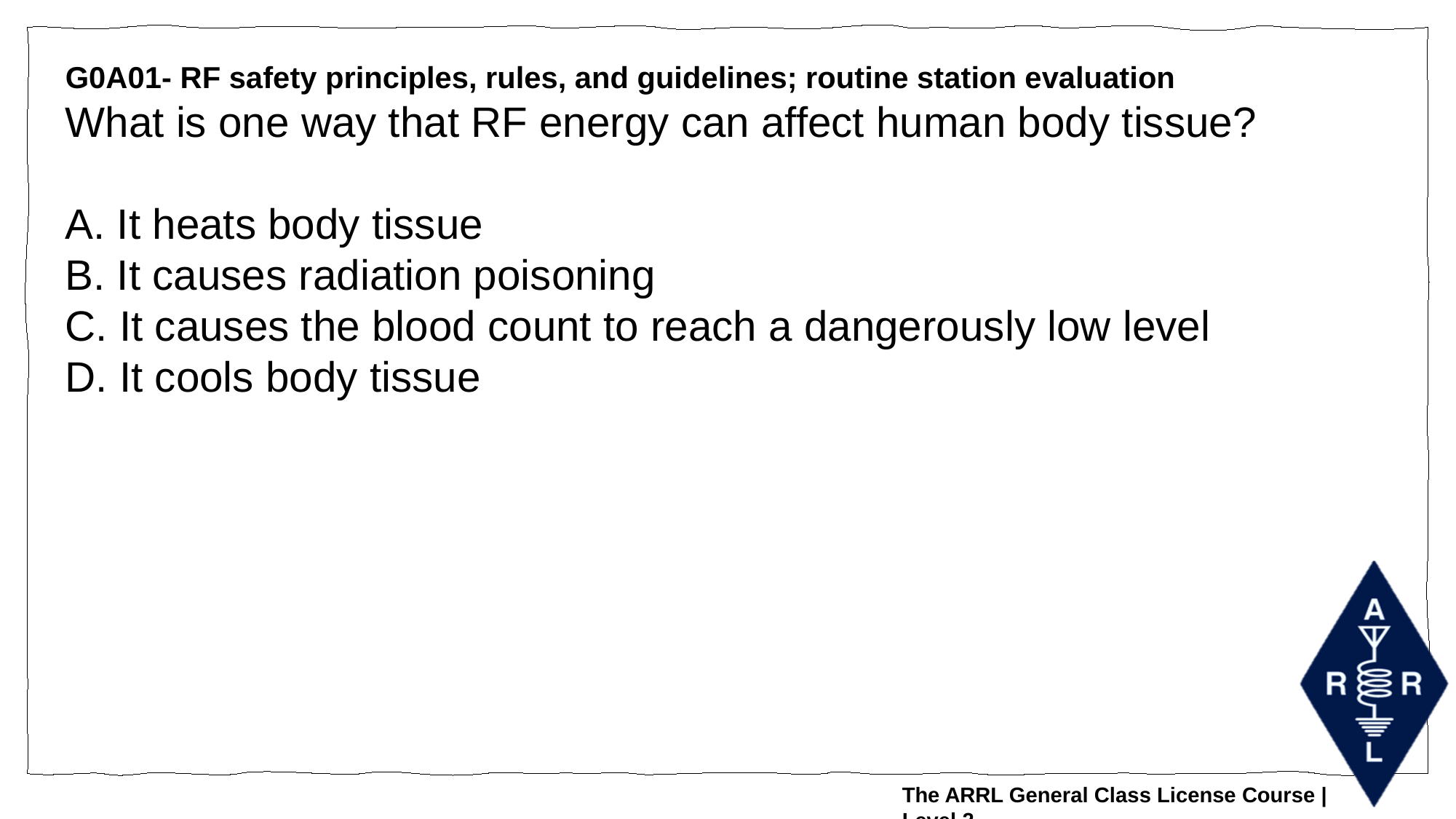

G0A01- RF safety principles, rules, and guidelines; routine station evaluation
What is one way that RF energy can affect human body tissue?

A. It heats body tissue
B. It causes radiation poisoning
C. It causes the blood count to reach a dangerously low level
D. It cools body tissue